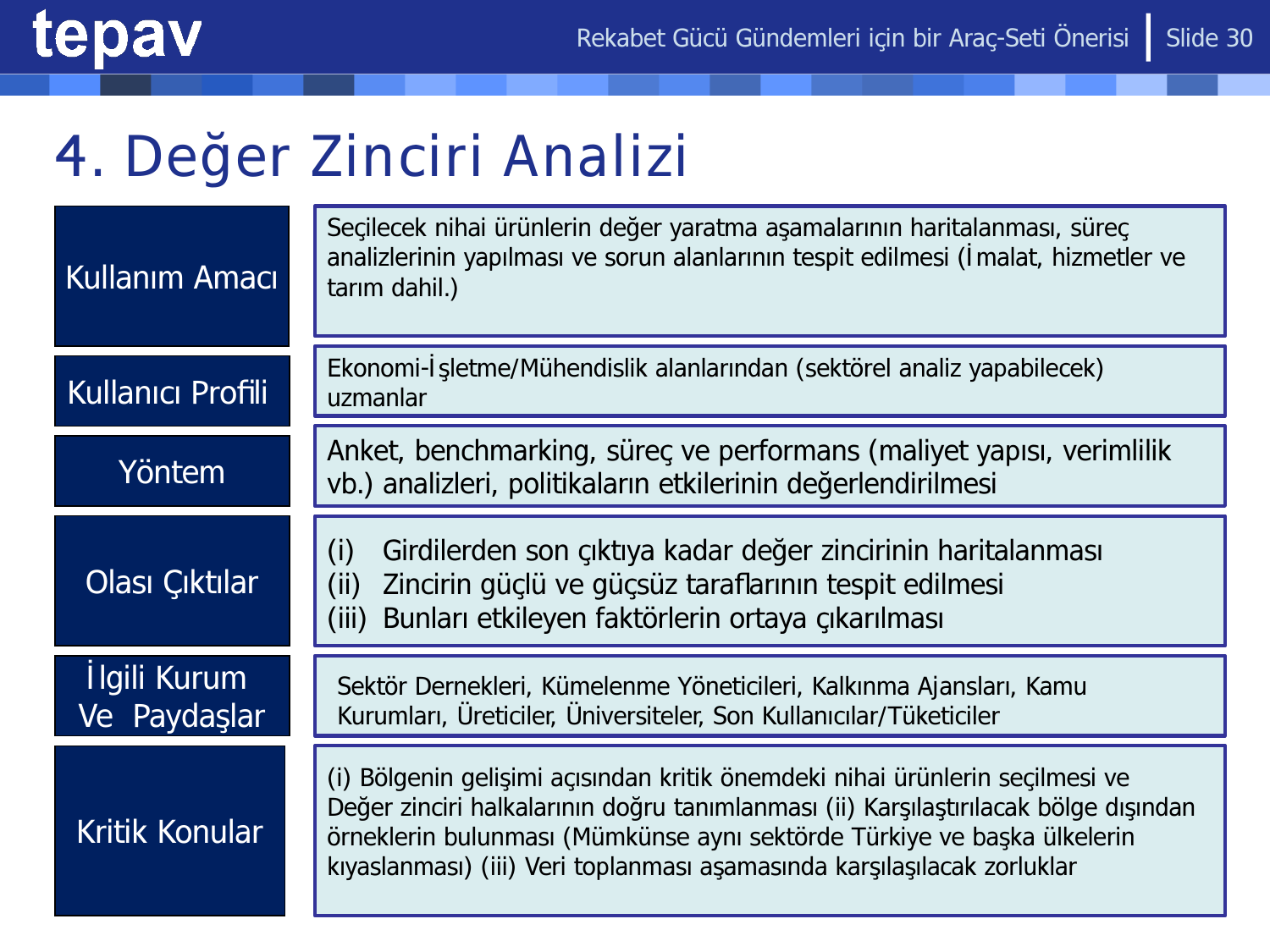

Rekabet Gücü Gündemleri için bir Araç-Seti Önerisi
Slide 30
# 4. Değer Zinciri Analizi
Kullanım Amacı

Seçilecek nihai ürünlerin değer yaratma aşamalarının haritalanması, süreç analizlerinin yapılması ve sorun alanlarının tespit edilmesi (İmalat, hizmetler ve tarım dahil.)

Ekonomi-İşletme/Mühendislik alanlarından (sektörel analiz yapabilecek) uzmanlar
Kullanıcı Profili

Anket, benchmarking, süreç ve performans (maliyet yapısı, verimlilik vb.) analizleri, politikaların etkilerinin değerlendirilmesi
Yöntem
Olası Çıktılar

Girdilerden son çıktıya kadar değer zincirinin haritalanması
Zincirin güçlü ve güçsüz taraflarının tespit edilmesi
Bunları etkileyen faktörlerin ortaya çıkarılması
İlgili Kurum
Ve  Paydaşlar

Sektör Dernekleri, Kümelenme Yöneticileri, Kalkınma Ajansları, Kamu Kurumları, Üreticiler, Üniversiteler, Son Kullanıcılar/Tüketiciler
Kritik Konular

(i) Bölgenin gelişimi açısından kritik önemdeki nihai ürünlerin seçilmesi ve Değer zinciri halkalarının doğru tanımlanması (ii) Karşılaştırılacak bölge dışından örneklerin bulunması (Mümkünse aynı sektörde Türkiye ve başka ülkelerin kıyaslanması) (iii) Veri toplanması aşamasında karşılaşılacak zorluklar